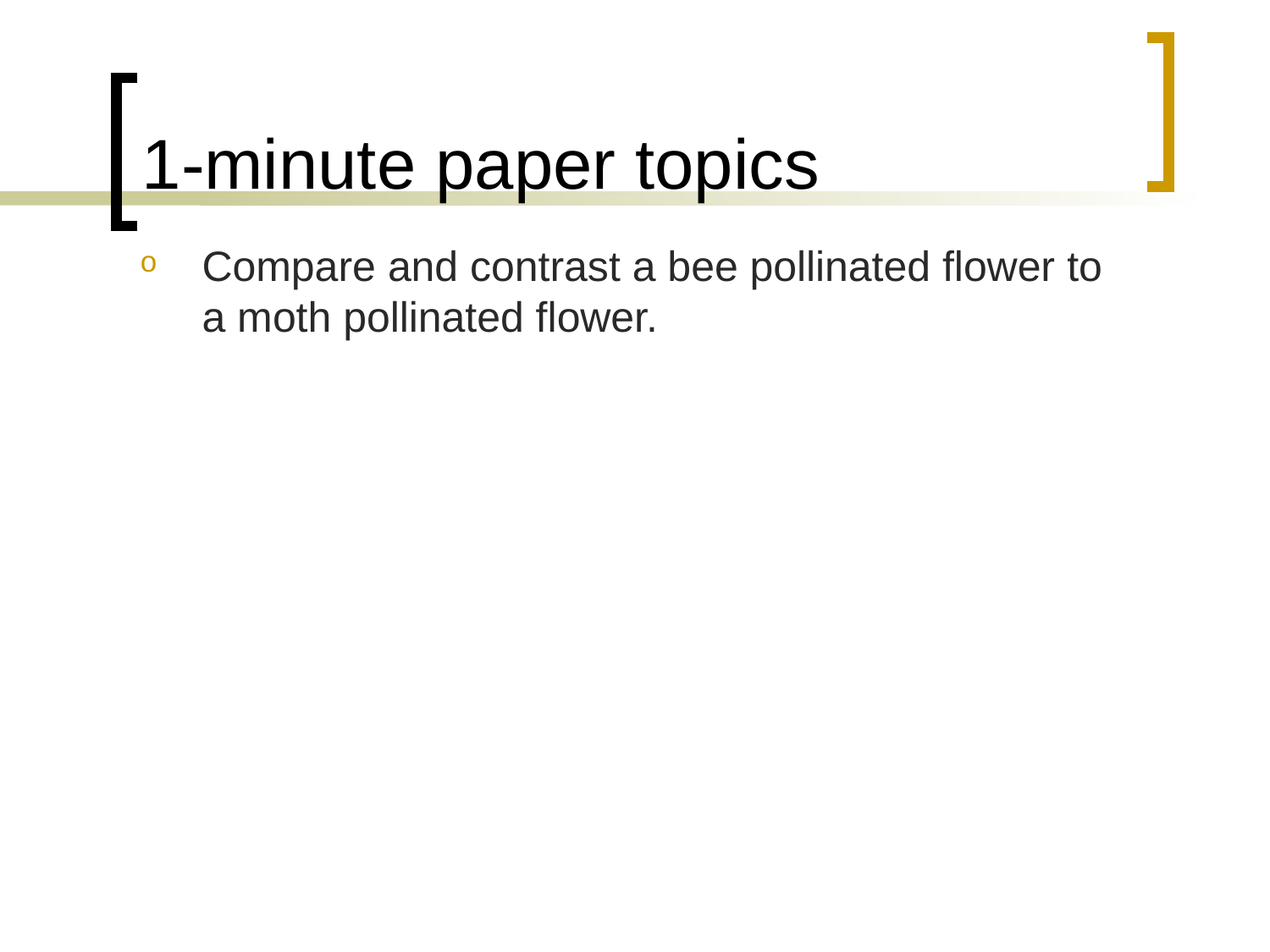

# 1-minute paper topics
Compare and contrast a bee pollinated flower to a moth pollinated flower.